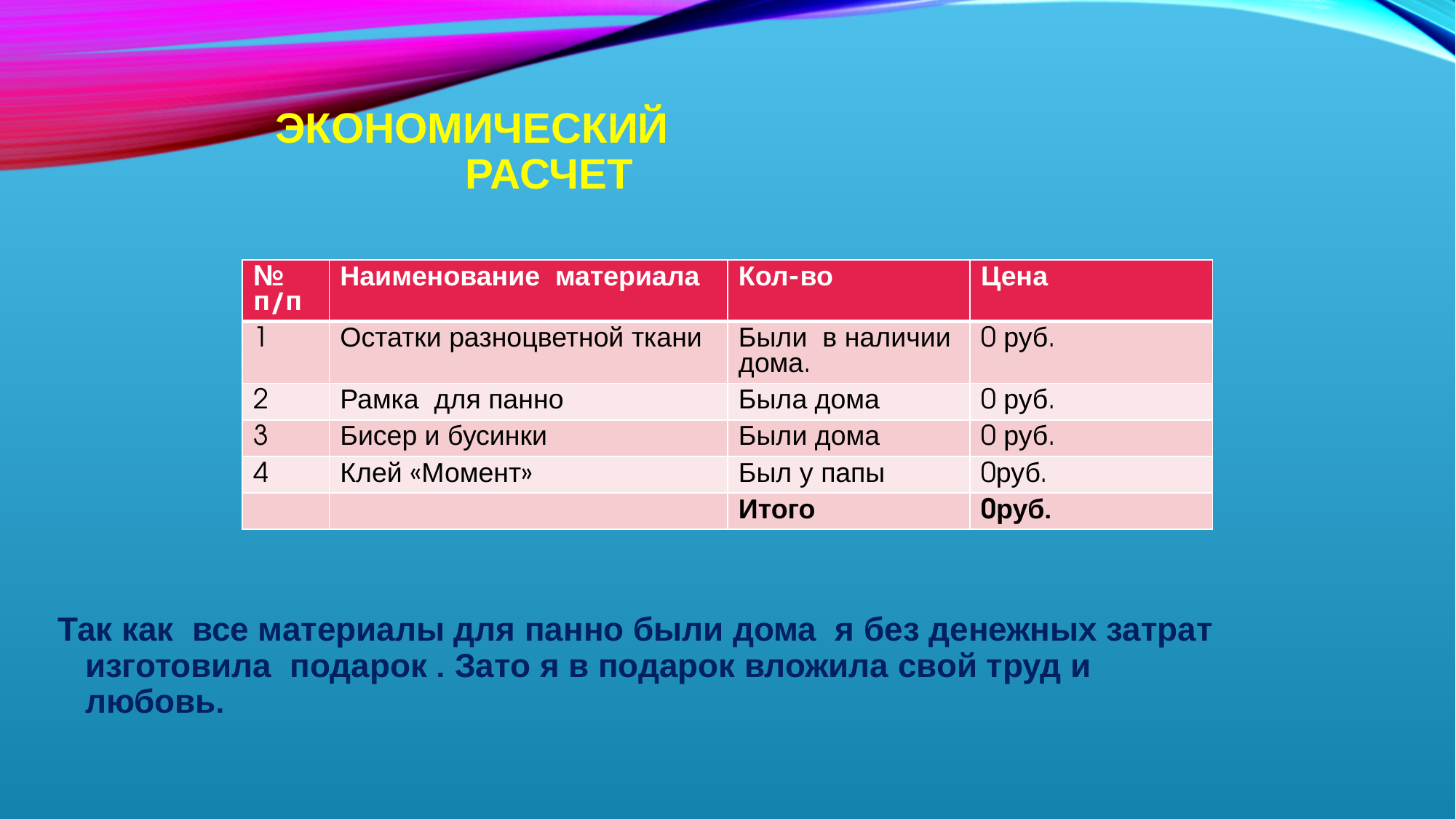

# Экономический расчет
| № п/п | Наименование материала | Кол-во | Цена |
| --- | --- | --- | --- |
| 1 | Остатки разноцветной ткани | Были в наличии дома. | 0 руб. |
| 2 | Рамка для панно | Была дома | 0 руб. |
| 3 | Бисер и бусинки | Были дома | 0 руб. |
| 4 | Клей «Момент» | Был у папы | 0руб. |
|  |  | Итого | 0руб. |
Так как  все материалы для панно были дома  я без денежных затрат изготовила  подарок . Зато я в подарок вложила свой труд и любовь.